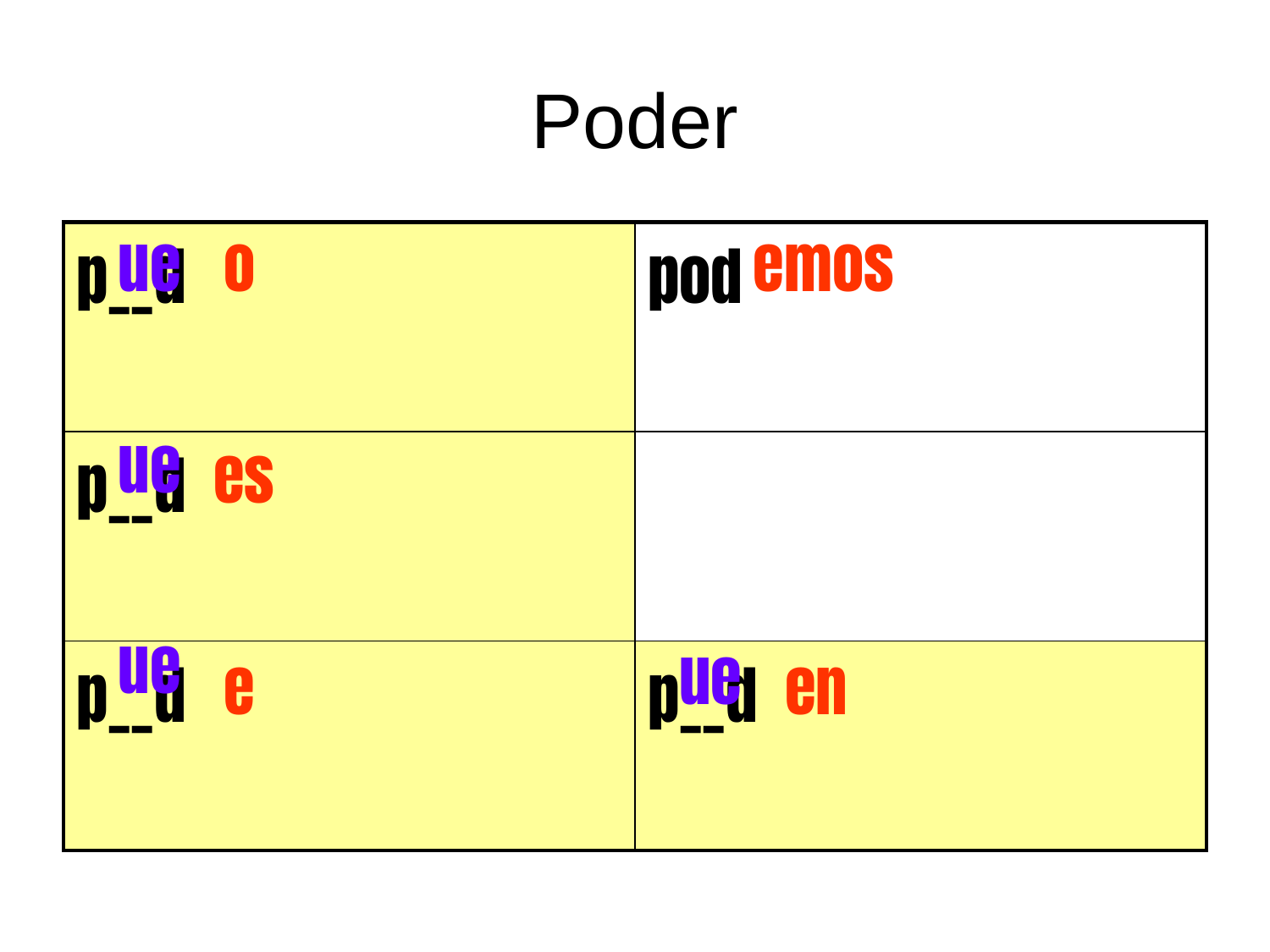

# Poder
| p\_\_d | pod |
| --- | --- |
| p\_\_d |  |
| p\_\_d | p\_\_d |
ue
o
emos
ue
es
ue
ue
e
en